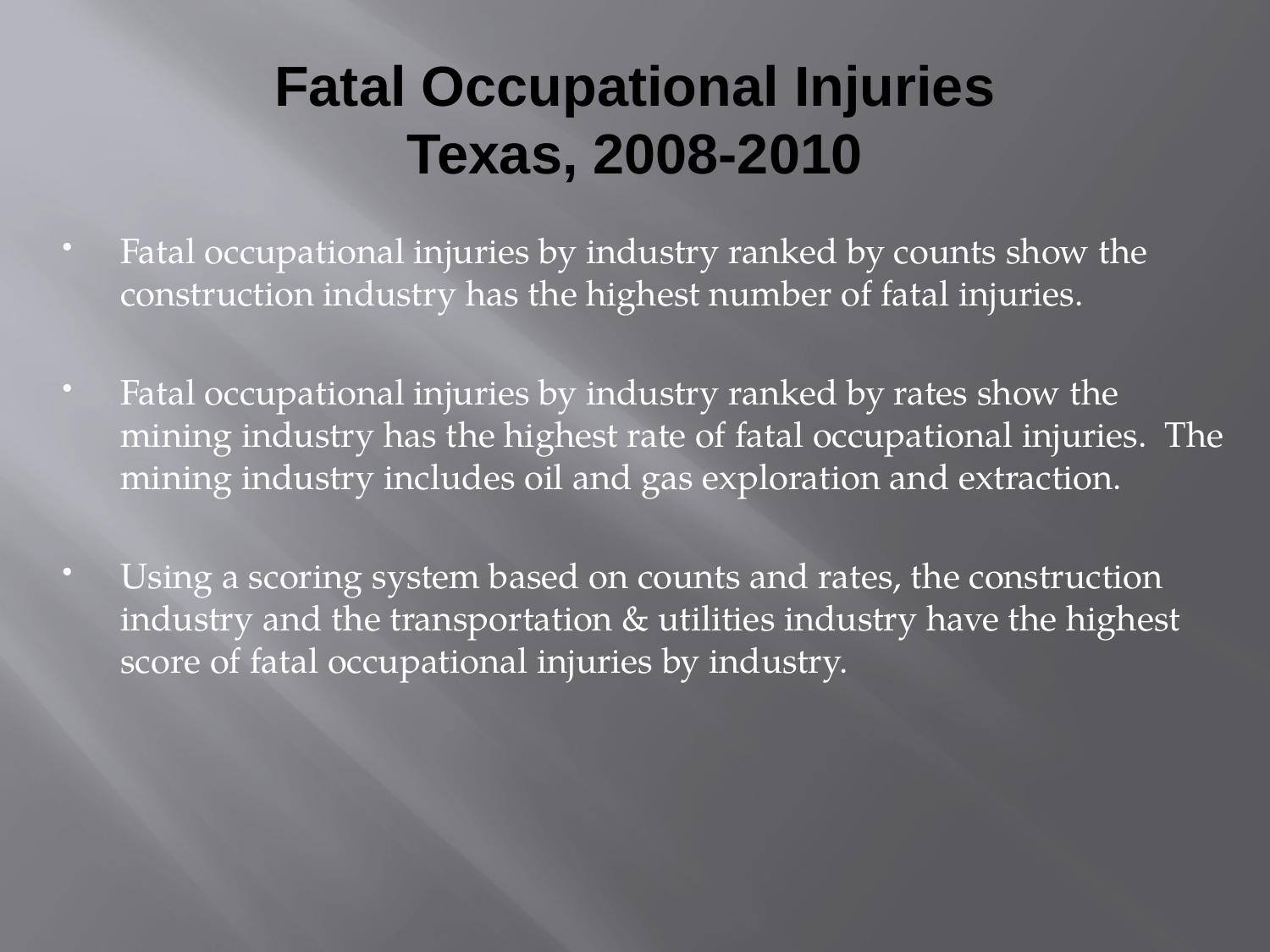

# Fatal Occupational Injuries Texas, 2008-2010
Fatal occupational injuries by industry ranked by counts show the construction industry has the highest number of fatal injuries.

Fatal occupational injuries by industry ranked by rates show the mining industry has the highest rate of fatal occupational injuries.  The mining industry includes oil and gas exploration and extraction.

Using a scoring system based on counts and rates, the construction industry and the transportation & utilities industry have the highest score of fatal occupational injuries by industry.